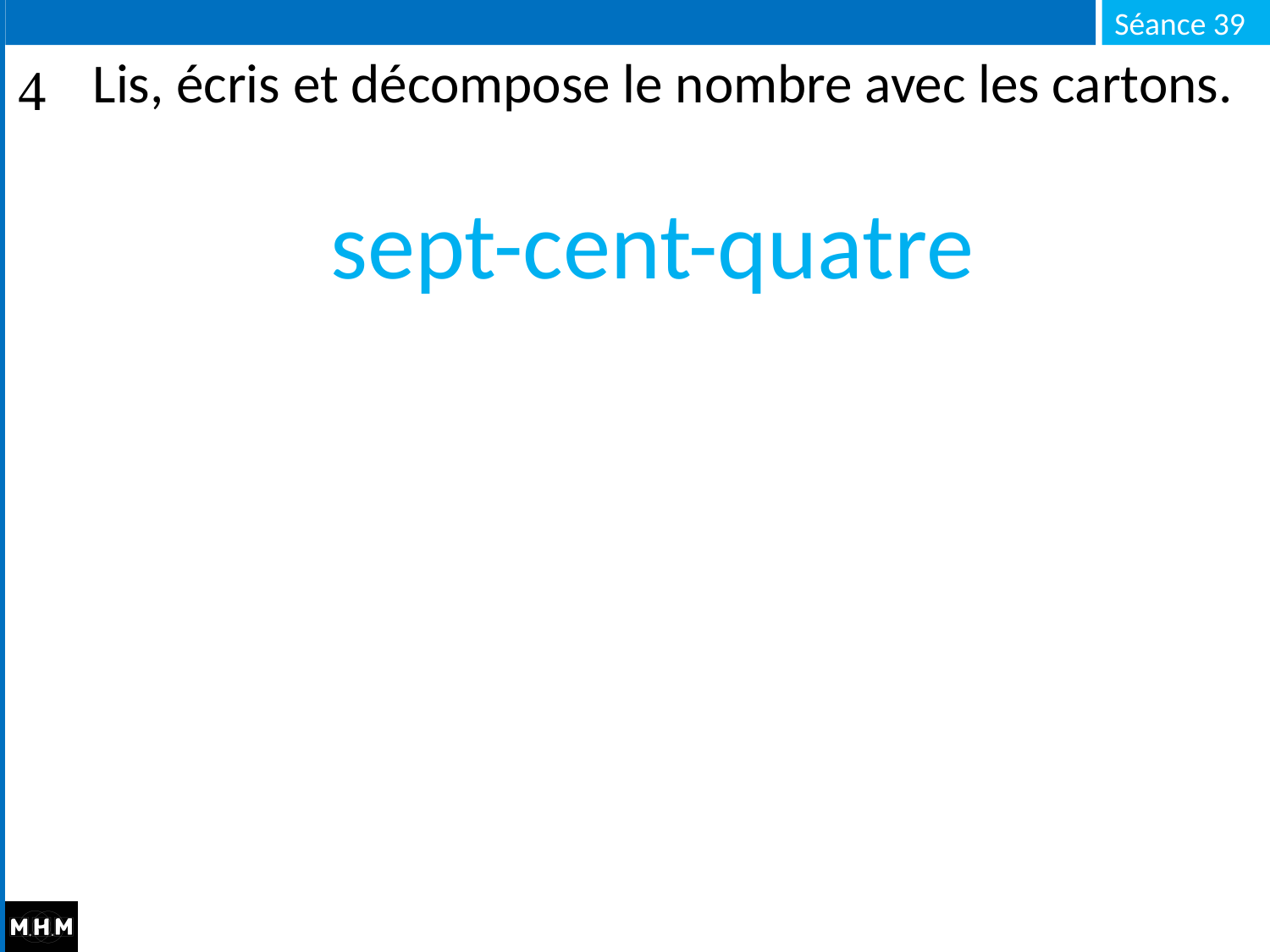

# Lis, écris et décompose le nombre avec les cartons.
sept-cent-quatre